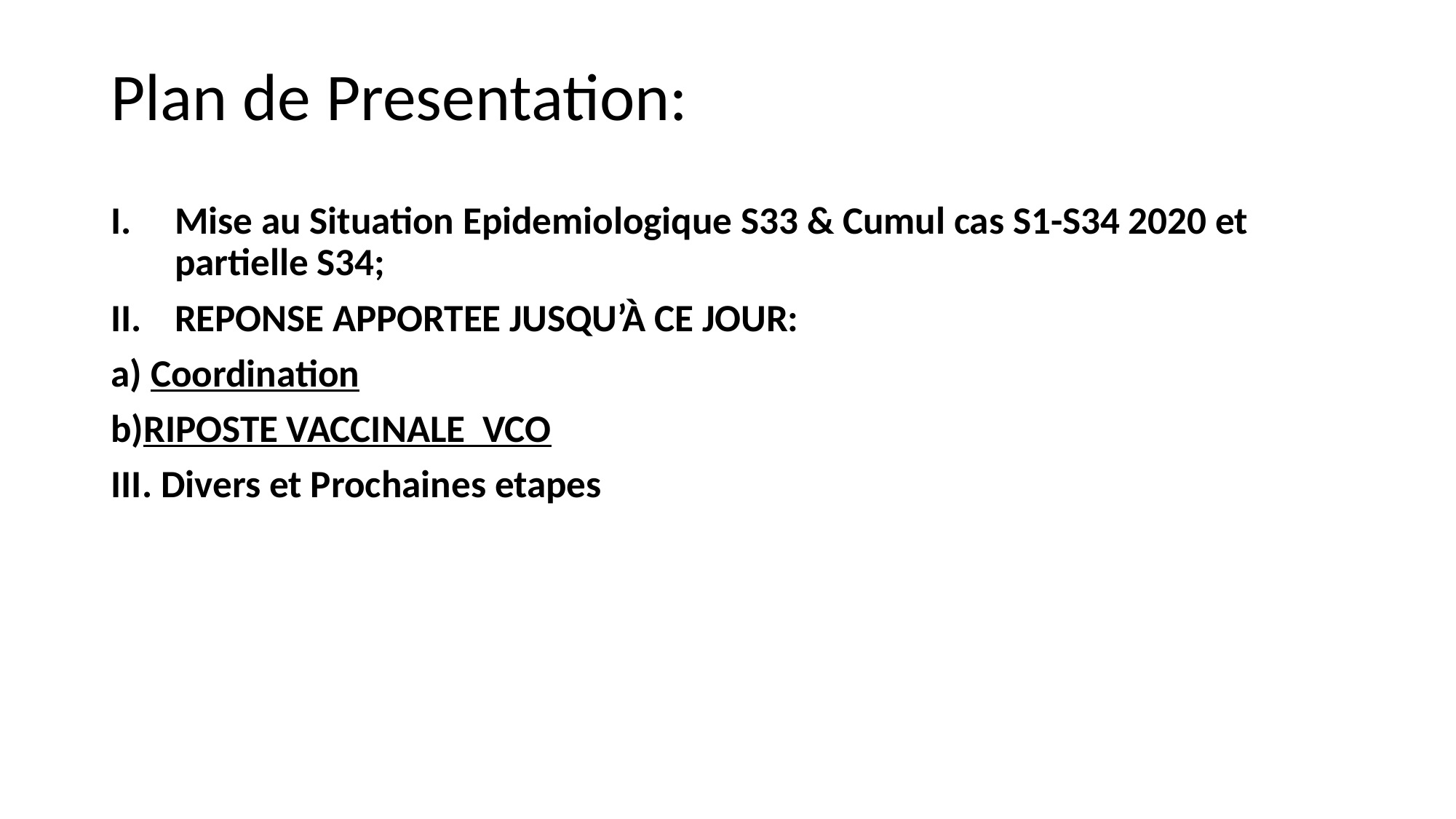

# Plan de Presentation:

Mise au Situation Epidemiologique S33 & Cumul cas S1-S34 2020 et partielle S34;
REPONSE APPORTEE JUSQU’À CE JOUR:
a) Coordination
b)RIPOSTE VACCINALE  VCO
III. Divers et Prochaines etapes